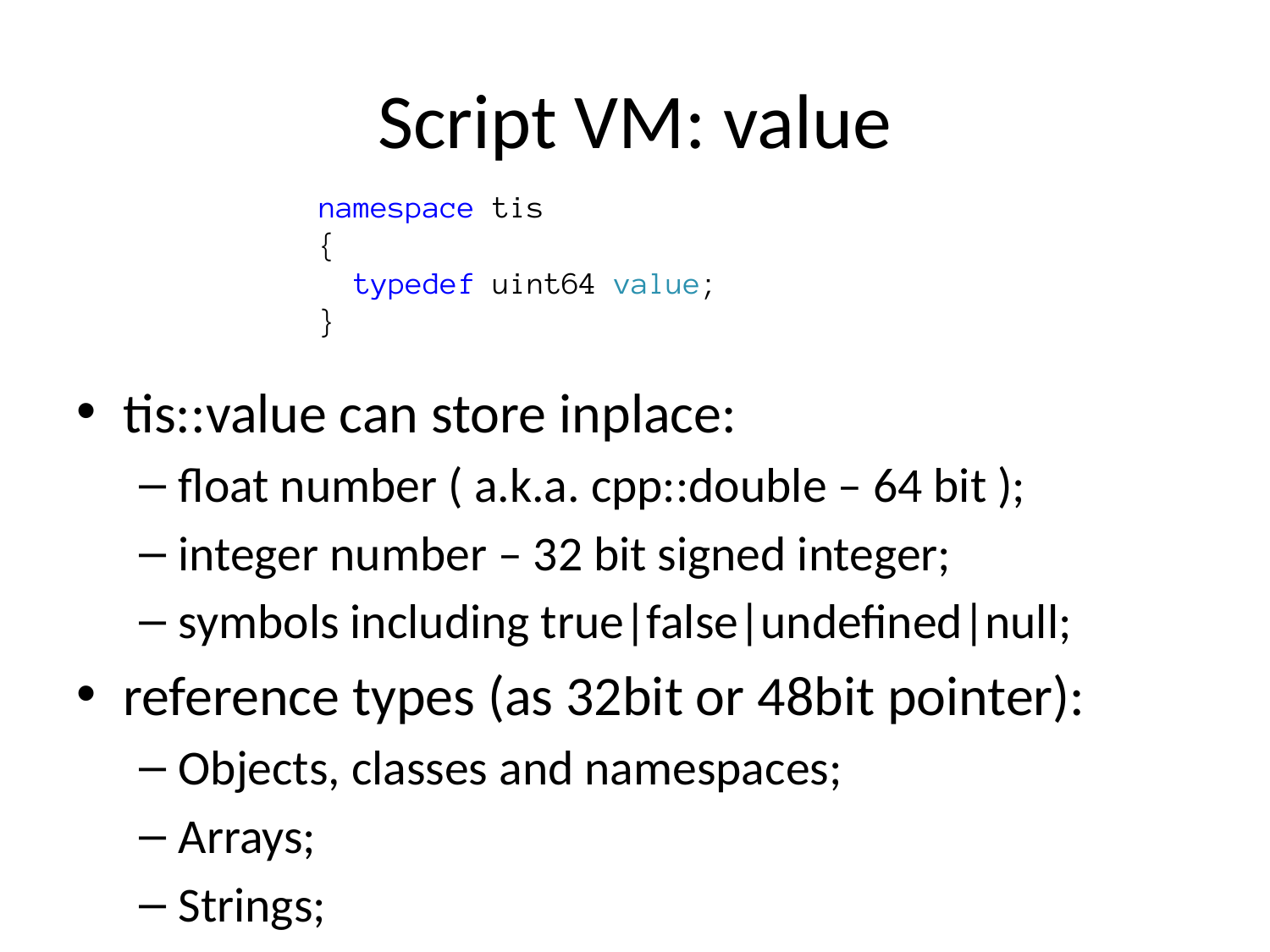

# Script VM: value
namespace tis
{
  typedef uint64 value;
}
tis::value can store inplace:
float number ( a.k.a. cpp::double – 64 bit );
integer number – 32 bit signed integer;
symbols including true|false|undefined|null;
reference types (as 32bit or 48bit pointer):
Objects, classes and namespaces;
Arrays;
Strings;